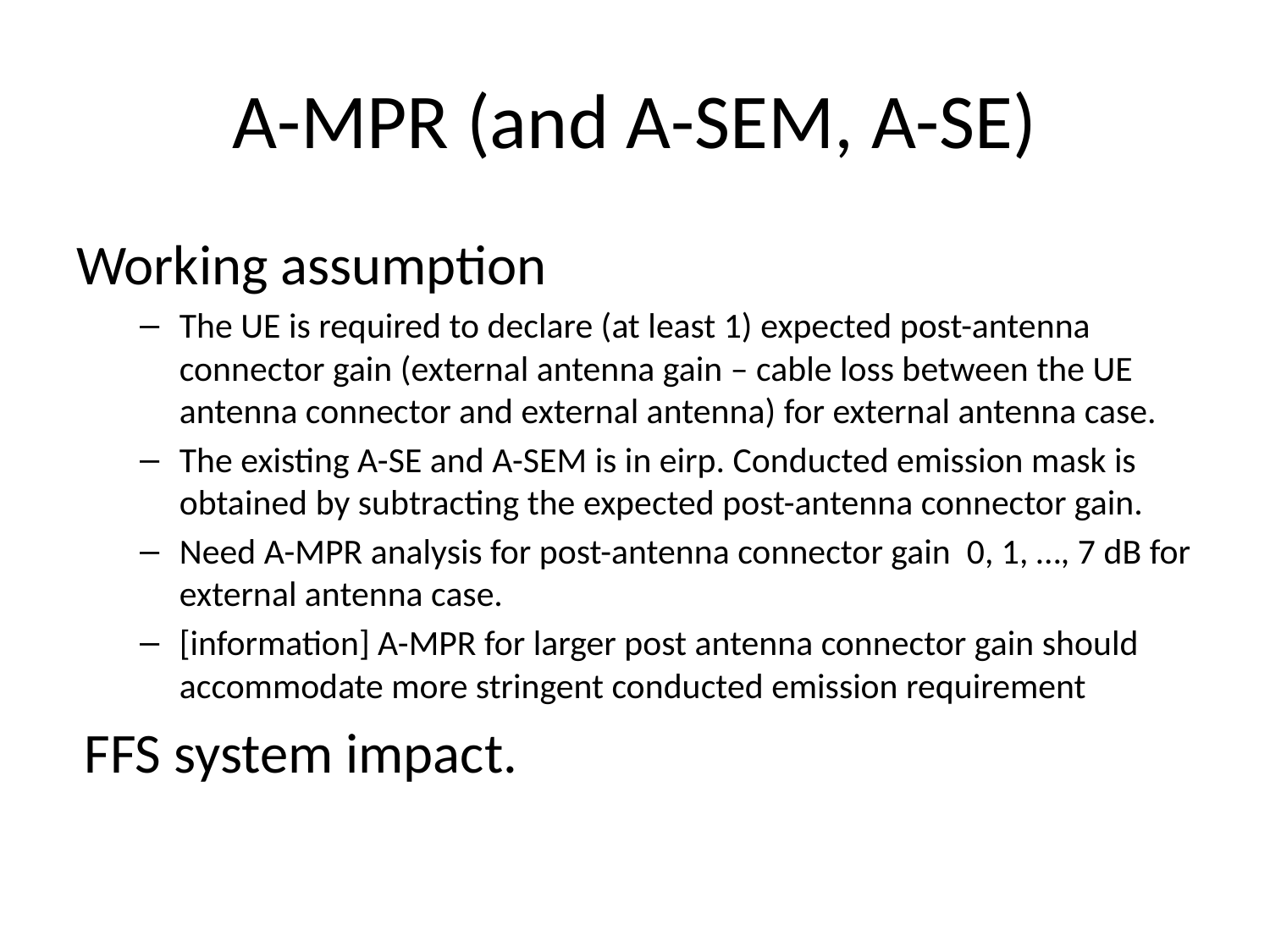

# A-MPR (and A-SEM, A-SE)
Working assumption
The UE is required to declare (at least 1) expected post-antenna connector gain (external antenna gain – cable loss between the UE antenna connector and external antenna) for external antenna case.
The existing A-SE and A-SEM is in eirp. Conducted emission mask is obtained by subtracting the expected post-antenna connector gain.
Need A-MPR analysis for post-antenna connector gain  0, 1, …, 7 dB for external antenna case.
[information] A-MPR for larger post antenna connector gain should accommodate more stringent conducted emission requirement
FFS system impact.